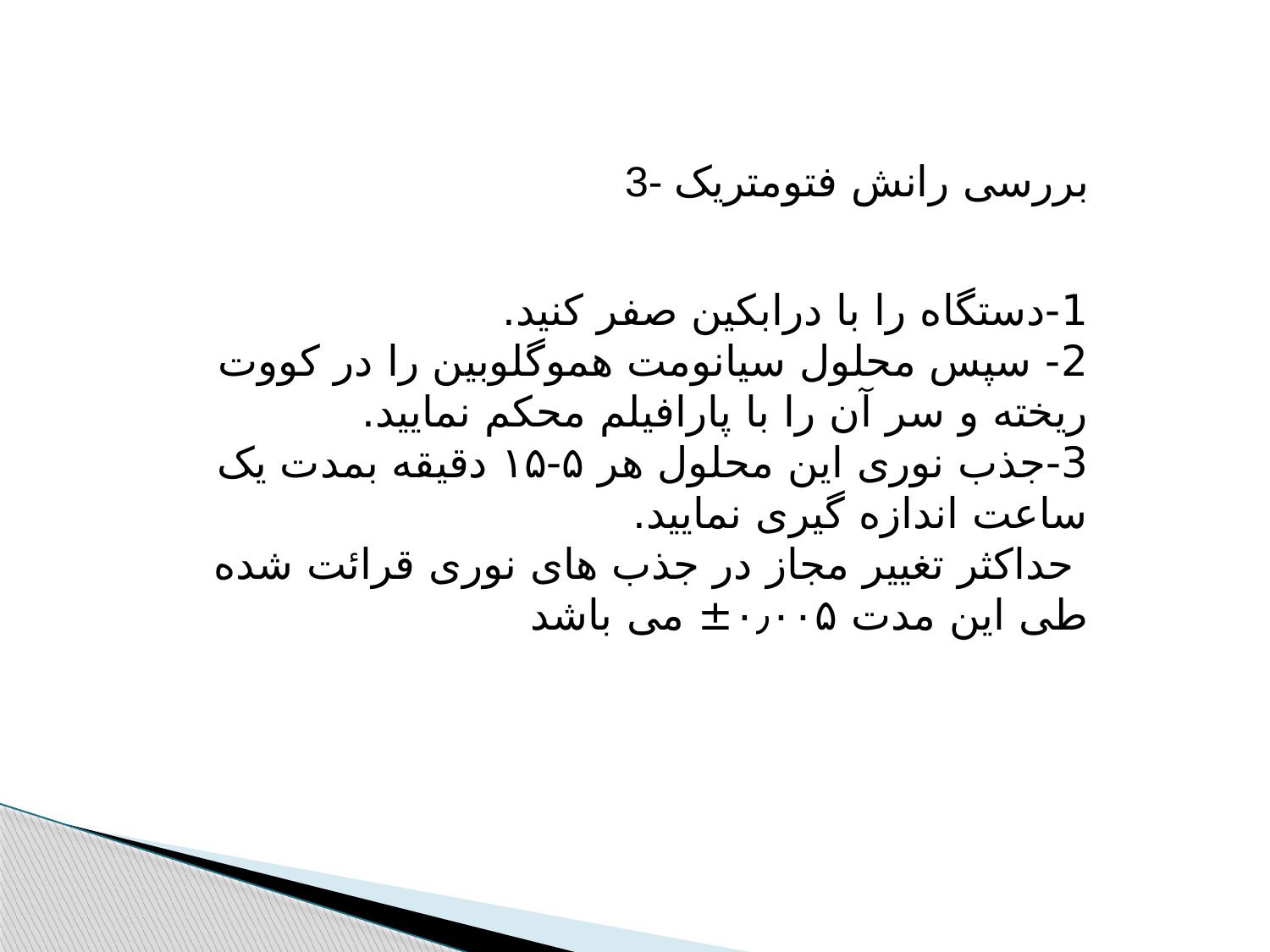

3- بررسی رانش فتومتریک
1-دستگاه را با درابکین صفر کنید.
2- سپس محلول سیانومت هموگلوبین را در کووت ریخته و سر آن را با پارافیلم محکم نمایید.
3-جذب نوری این محلول هر ۵-۱۵ دقیقه بمدت یک ساعت اندازه گیری نمایید.
 حداکثر تغییر مجاز در جذب های نوری قرائت شده طی این مدت ۰٫۰۰۵± می باشد